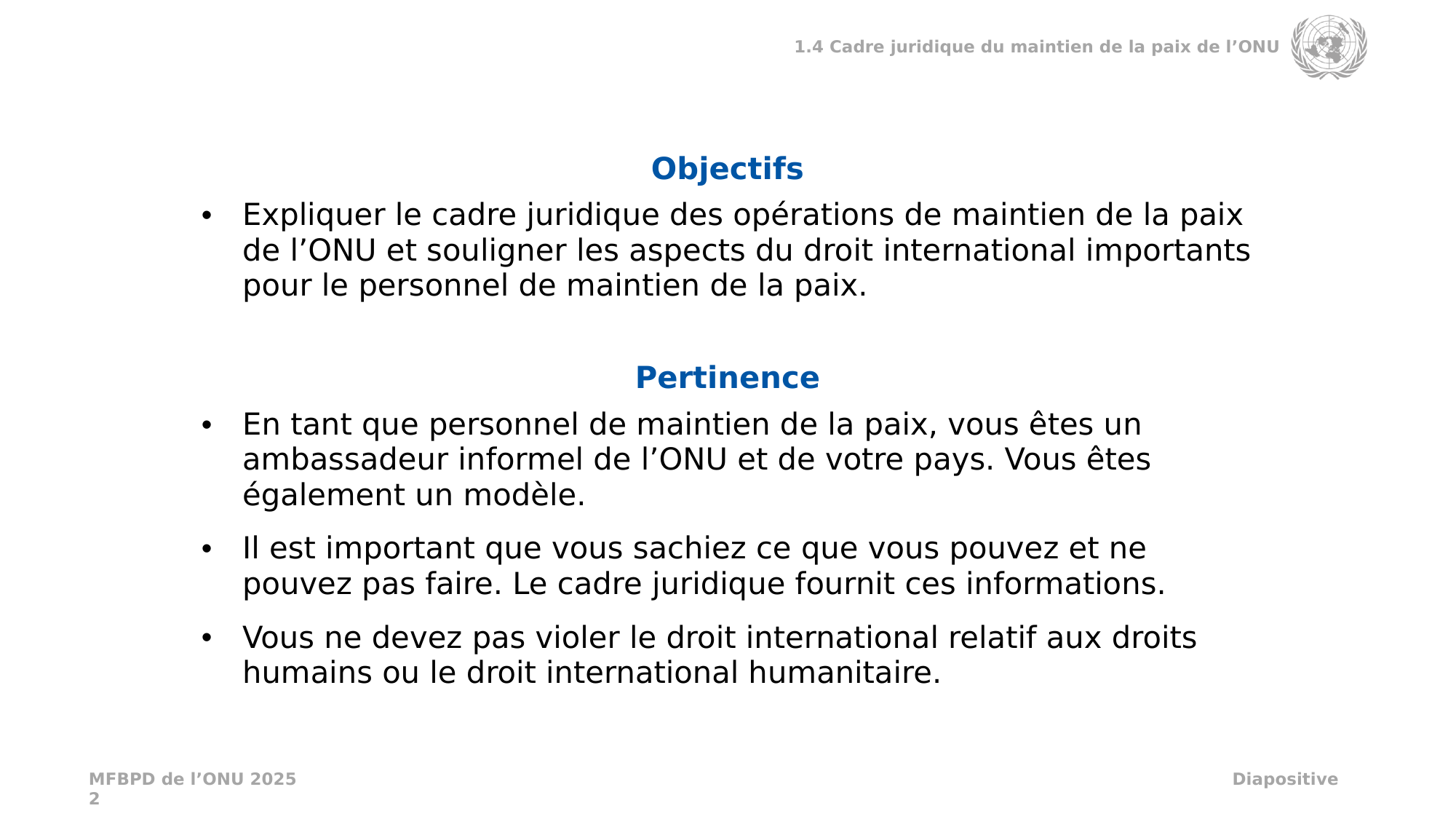

| Objectifs |
| --- |
| Expliquer le cadre juridique des opérations de maintien de la paix de l’ONU et souligner les aspects du droit international importants pour le personnel de maintien de la paix. |
|  |
| Pertinence |
| En tant que personnel de maintien de la paix, vous êtes un ambassadeur informel de l’ONU et de votre pays. Vous êtes également un modèle. Il est important que vous sachiez ce que vous pouvez et ne pouvez pas faire. Le cadre juridique fournit ces informations. Vous ne devez pas violer le droit international relatif aux droits humains ou le droit international humanitaire. |